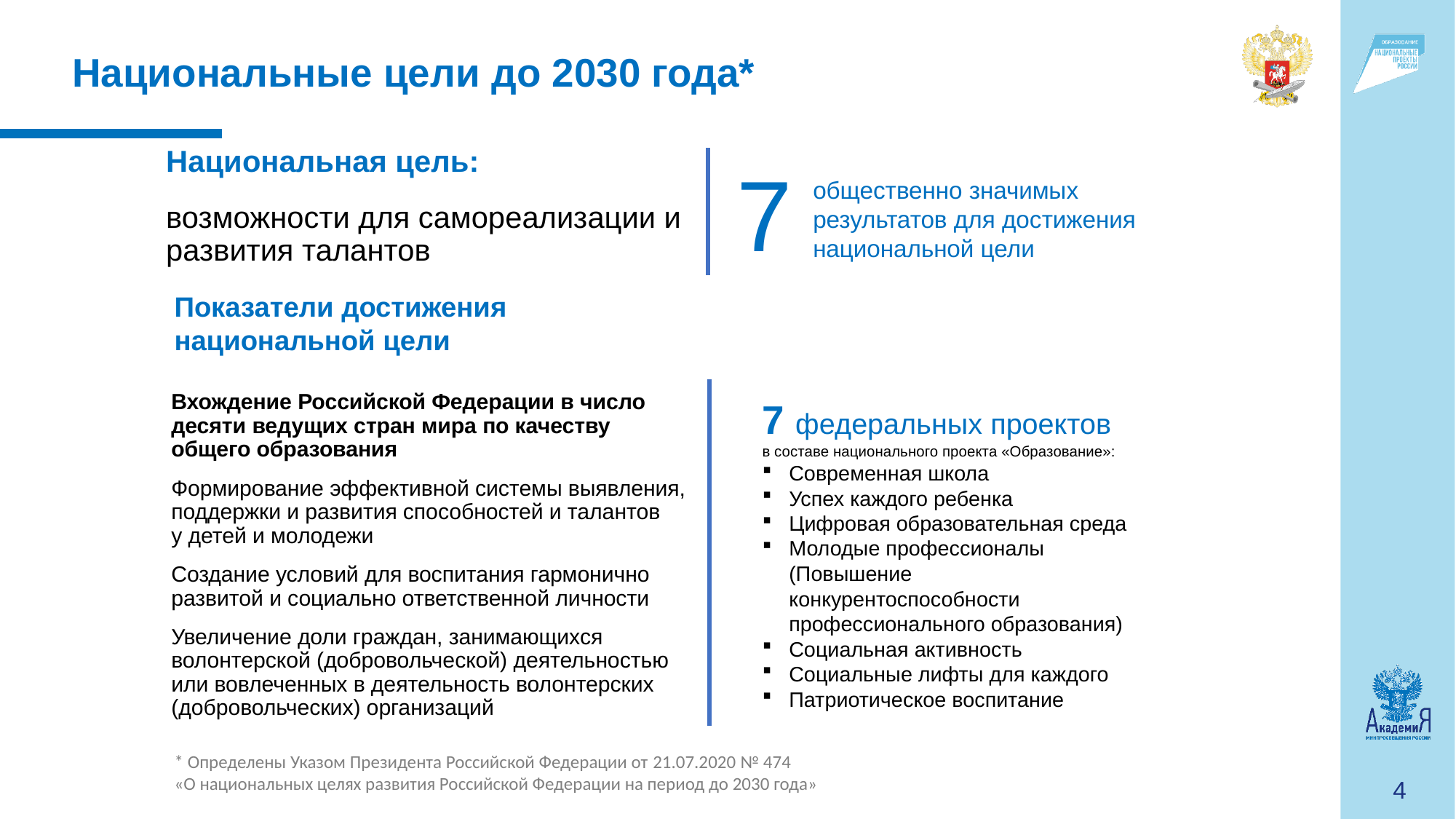

Национальные цели до 2030 года*
Национальная цель:
возможности для самореализации и развития талантов
7
общественно значимых результатов для достижения национальной цели
Показатели достижения национальной цели
Вхождение Российской Федерации в число десяти ведущих стран мира по качеству общего образования
Формирование эффективной системы выявления, поддержки и развития способностей и талантов у детей и молодежи
Создание условий для воспитания гармонично развитой и социально ответственной личности
Увеличение доли граждан, занимающихся волонтерской (добровольческой) деятельностью или вовлеченных в деятельность волонтерских (добровольческих) организаций
7 федеральных проектов
в составе национального проекта «Образование»:
Современная школа
Успех каждого ребенка
Цифровая образовательная среда
Молодые профессионалы (Повышение конкурентоспособности профессионального образования)
Социальная активность
Социальные лифты для каждого
Патриотическое воспитание
* Определены Указом Президента Российской Федерации от 21.07.2020 № 474
«О национальных целях развития Российской Федерации на период до 2030 года»